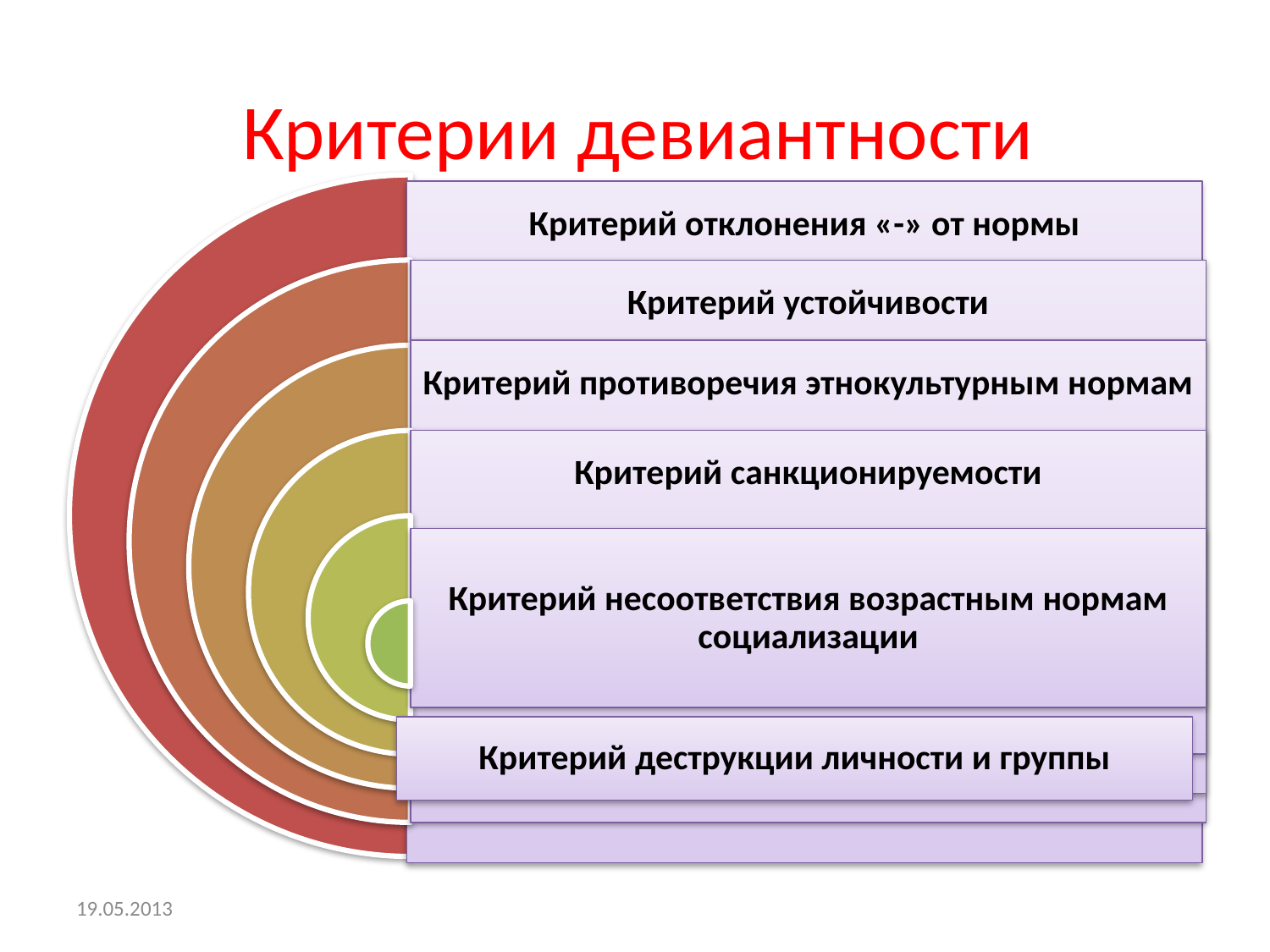

# Критерии девиантности
Критерий отклонения «-» от нормы
Критерий устойчивости
Критерий противоречия этнокультурным нормам
Критерий санкционируемости

Критерий несоответствия возрастным нормам социализации
Критерий деструкции личности и группы
19.05.2013